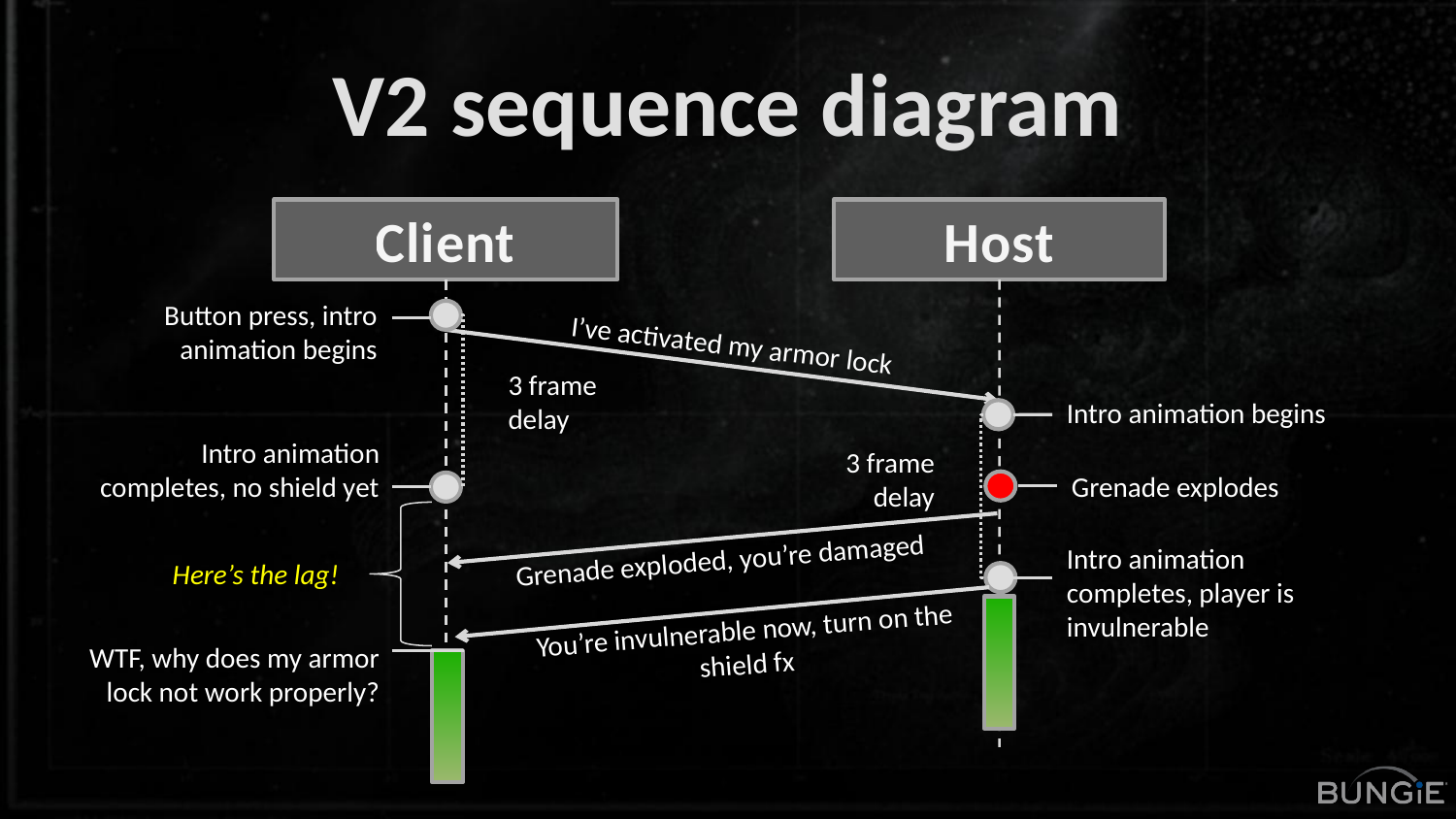

# V2 sequence diagram
Client
Host
Button press, intro animation begins

I’ve activated my armor lock
3 frame delay
Intro animation begins

Intro animation completes, no shield yet
3 frame delay
Grenade explodes

Intro animation completes, player is invulnerable
Grenade exploded, you’re damaged
Here’s the lag!

You’re invulnerable now, turn on the shield fx
WTF, why does my armor lock not work properly?